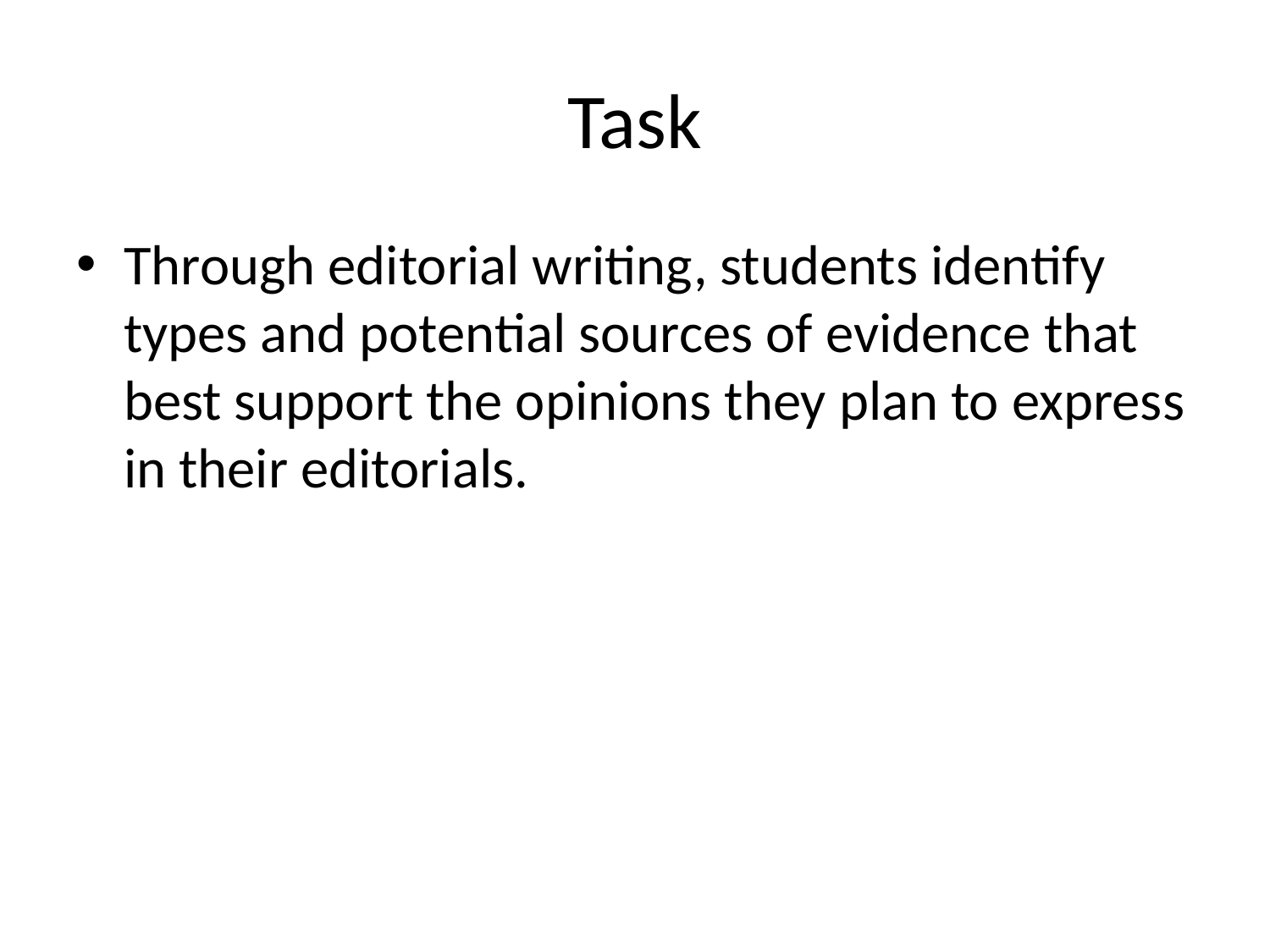

# Task
Through editorial writing, students identify types and potential sources of evidence that best support the opinions they plan to express in their editorials.